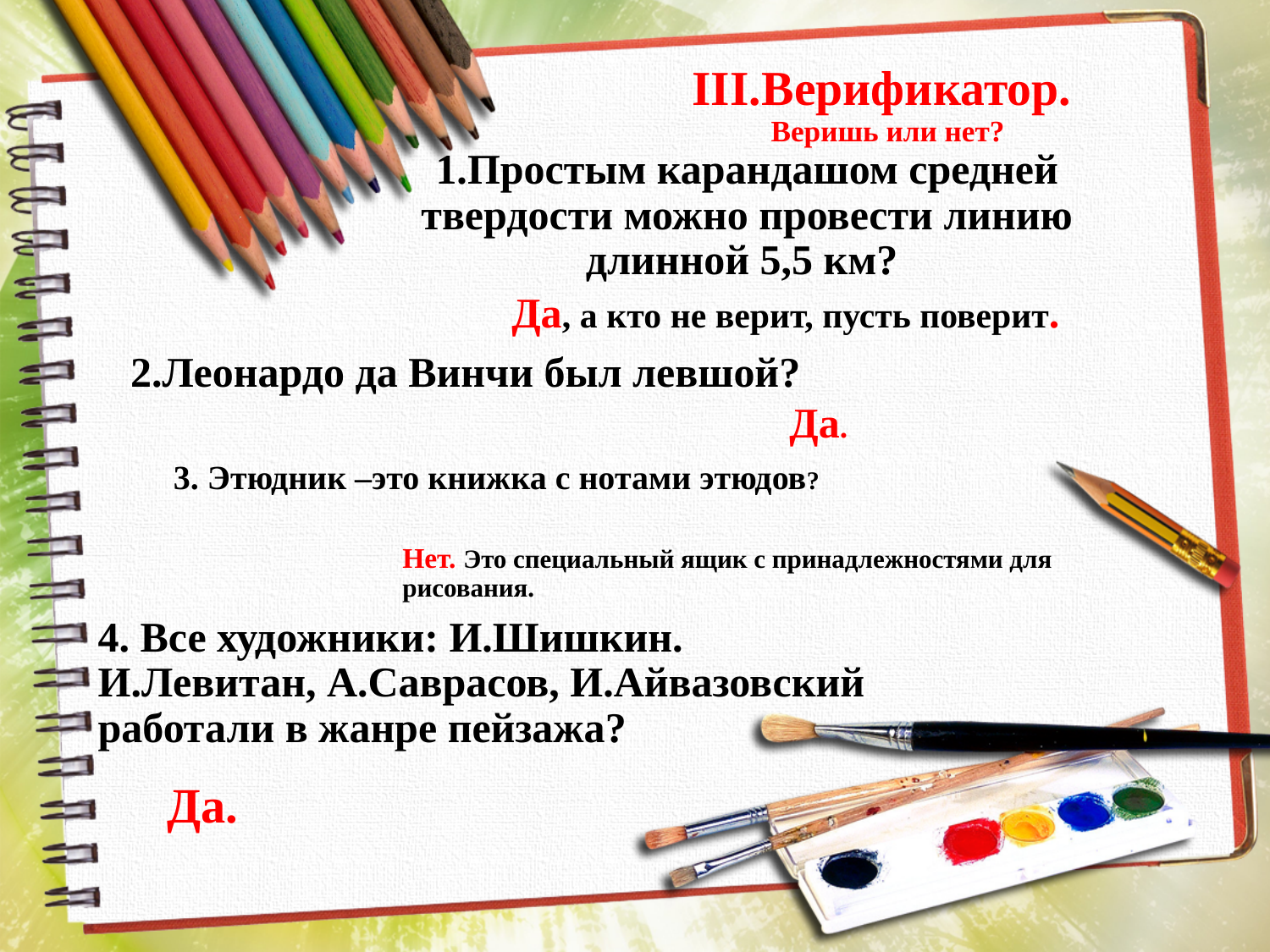

III.Верификатор.
Веришь или нет?
1.Простым карандашом средней твердости можно провести линию длинной 5,5 км?
Да, а кто не верит, пусть поверит.
2.Леонардо да Винчи был левшой?
Да.
3. Этюдник –это книжка с нотами этюдов?
Нет. Это специальный ящик с принадлежностями для рисования.
4. Все художники: И.Шишкин. И.Левитан, А.Саврасов, И.Айвазовский работали в жанре пейзажа?
Да.